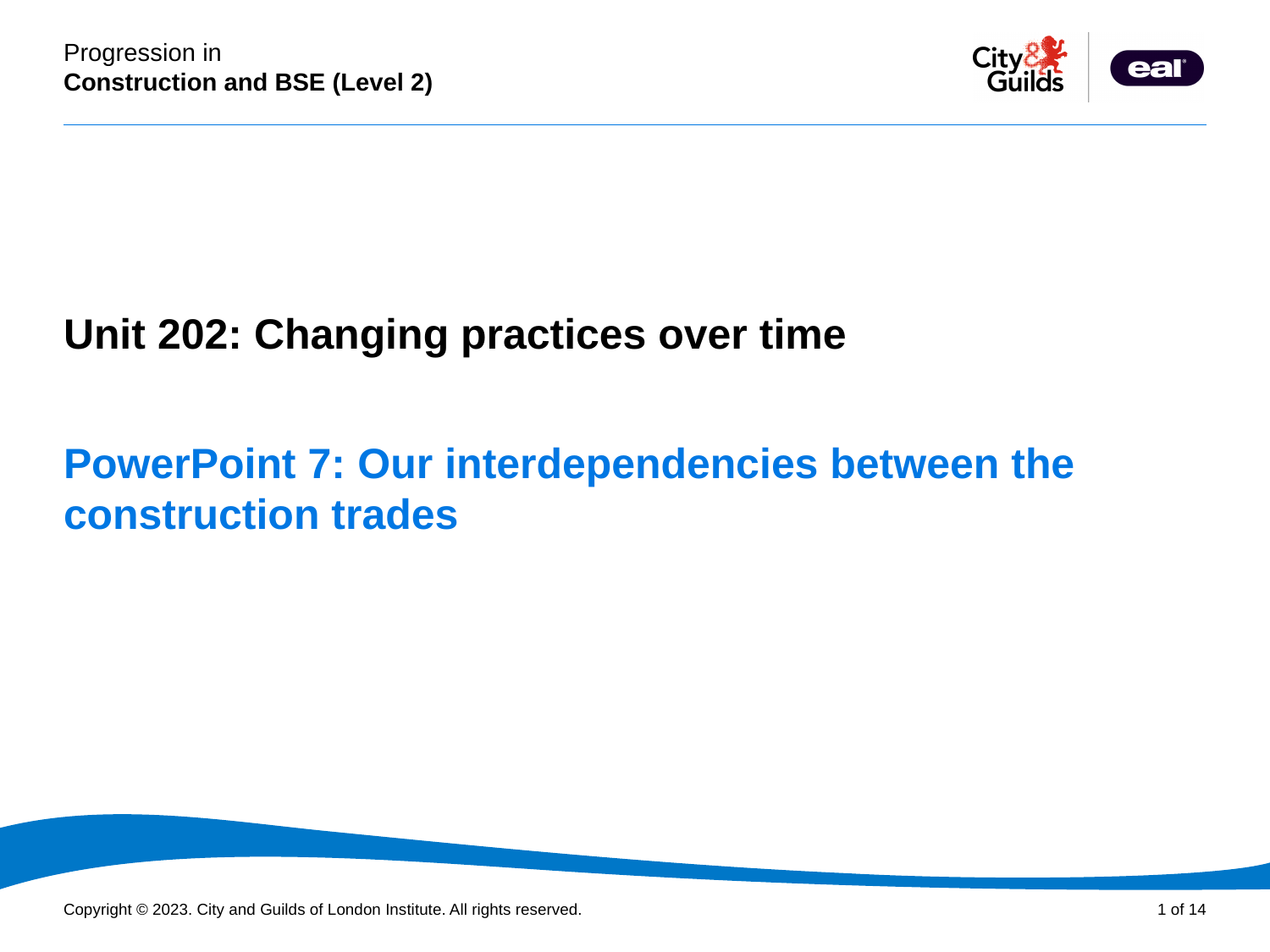

PowerPoint presentation
Unit 202: Changing practices over time
# PowerPoint 7: Our interdependencies between the construction trades